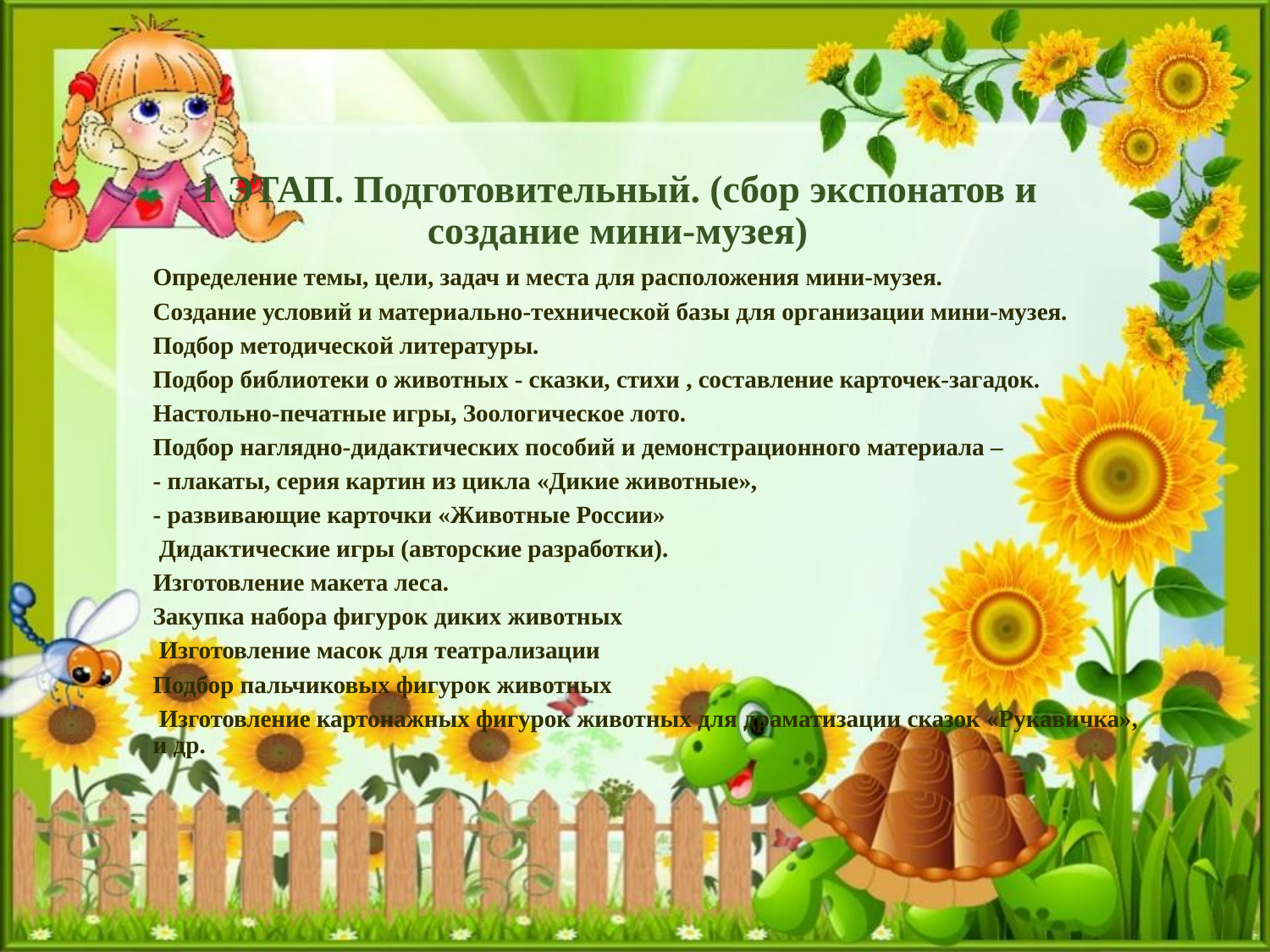

# 1 ЭТАП. Подготовительный. (сбор экспонатов и создание мини-музея)
Определение темы, цели, задач и места для расположения мини-музея.
Создание условий и материально-технической базы для организации мини-музея.
Подбор методической литературы.
Подбор библиотеки о животных - сказки, стихи , составление карточек-загадок.
Настольно-печатные игры, Зоологическое лото.
Подбор наглядно-дидактических пособий и демонстрационного материала –
- плакаты, серия картин из цикла «Дикие животные»,
- развивающие карточки «Животные России»
 Дидактические игры (авторские разработки).
Изготовление макета леса.
Закупка набора фигурок диких животных
 Изготовление масок для театрализации
Подбор пальчиковых фигурок животных
 Изготовление картонажных фигурок животных для драматизации сказок «Рукавичка»,  и др.